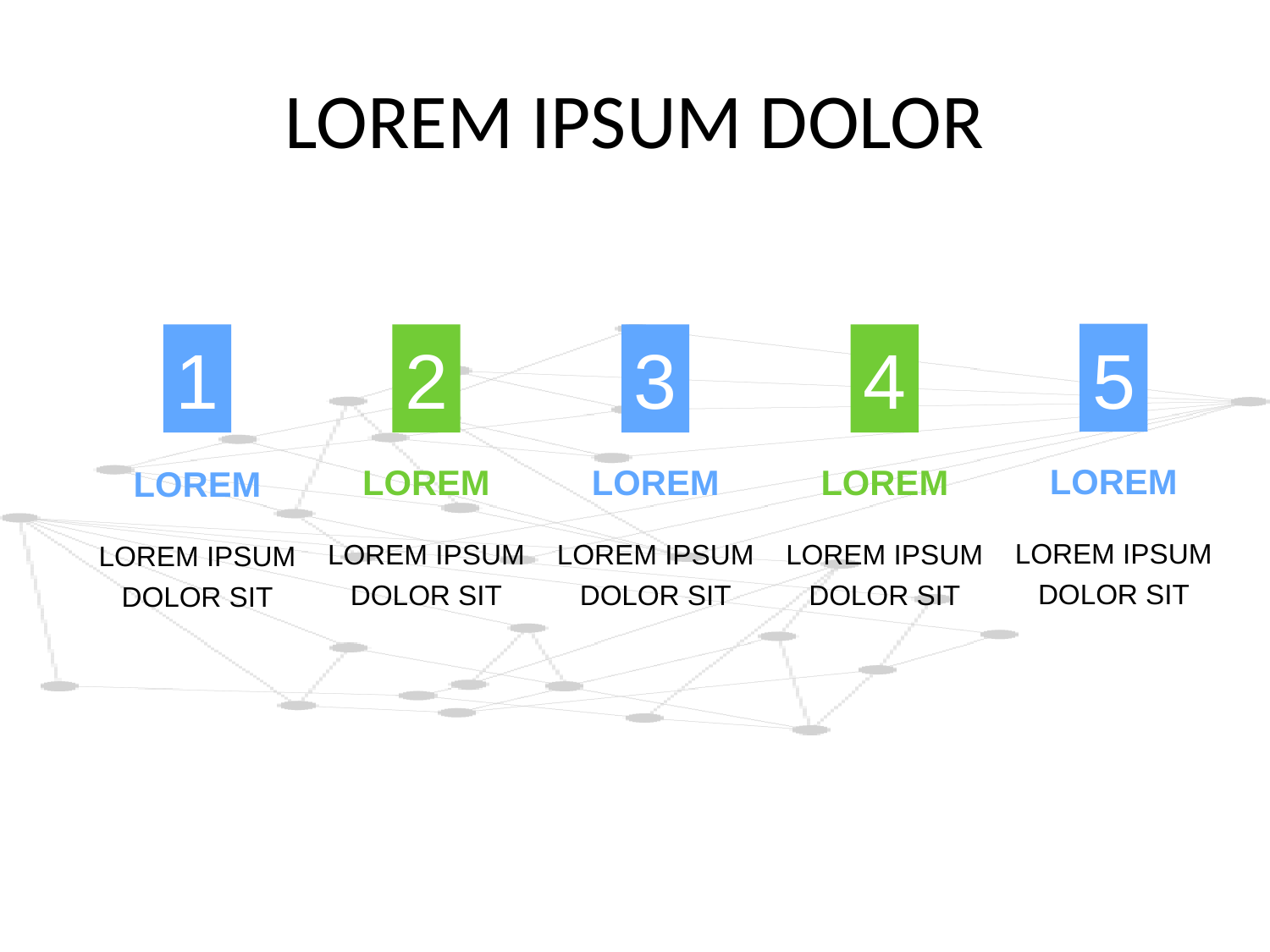

# LOREM IPSUM DOLOR
5

1
2
3
4
LOREM
LOREM
LOREM
LOREM
LOREM
LOREM IPSUM DOLOR SIT
LOREM IPSUM DOLOR SIT
LOREM IPSUM DOLOR SIT
LOREM IPSUM DOLOR SIT
LOREM IPSUM DOLOR SIT